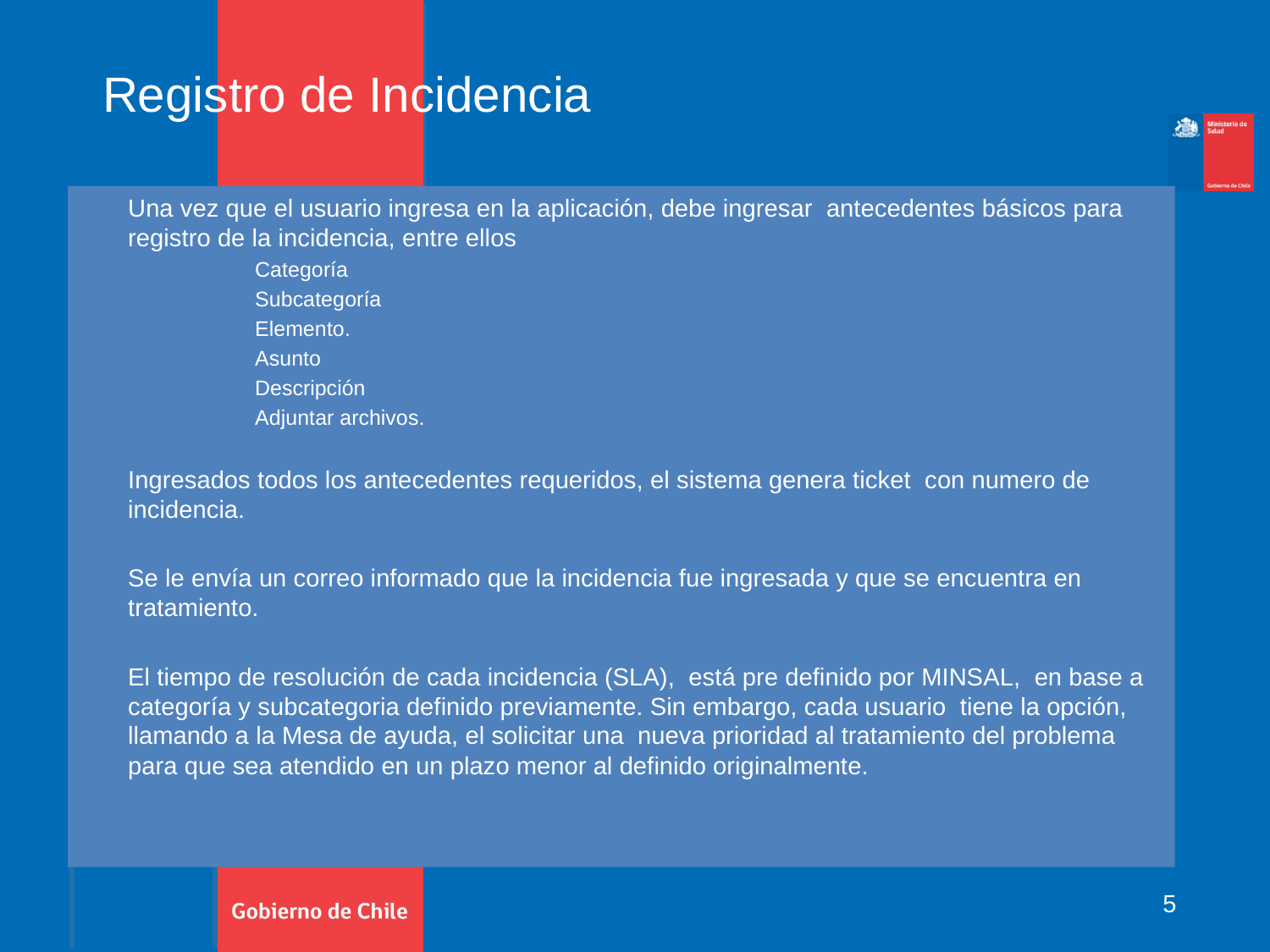

Registro de Incidencia
Una vez que el usuario ingresa en la aplicación, debe ingresar  antecedentes básicos para registro de la incidencia, entre ellos
Categoría
Subcategoría
Elemento.
Asunto
Descripción
Adjuntar archivos.

Ingresados todos los antecedentes requeridos, el sistema genera ticket  con numero de incidencia.

Se le envía un correo informado que la incidencia fue ingresada y que se encuentra en  tratamiento.

El tiempo de resolución de cada incidencia (SLA),  está pre definido por MINSAL,  en base a categoría y subcategoria definido previamente. Sin embargo, cada usuario  tiene la opción, llamando a la Mesa de ayuda, el solicitar una  nueva prioridad al tratamiento del problema para que sea atendido en un plazo menor al definido originalmente.

5